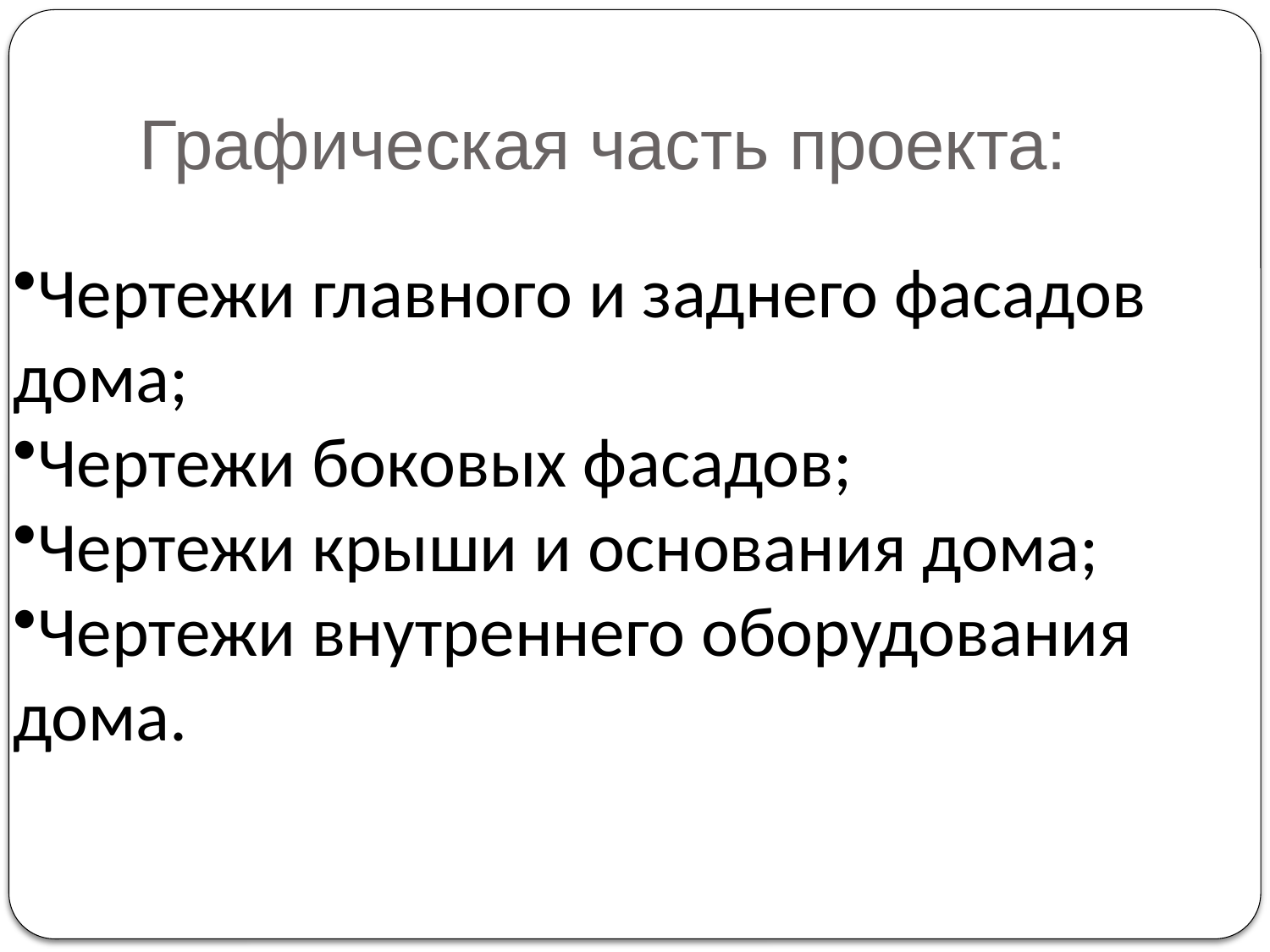

# Графическая часть проекта:
Чертежи главного и заднего фасадов дома;
Чертежи боковых фасадов;
Чертежи крыши и основания дома;
Чертежи внутреннего оборудования дома.